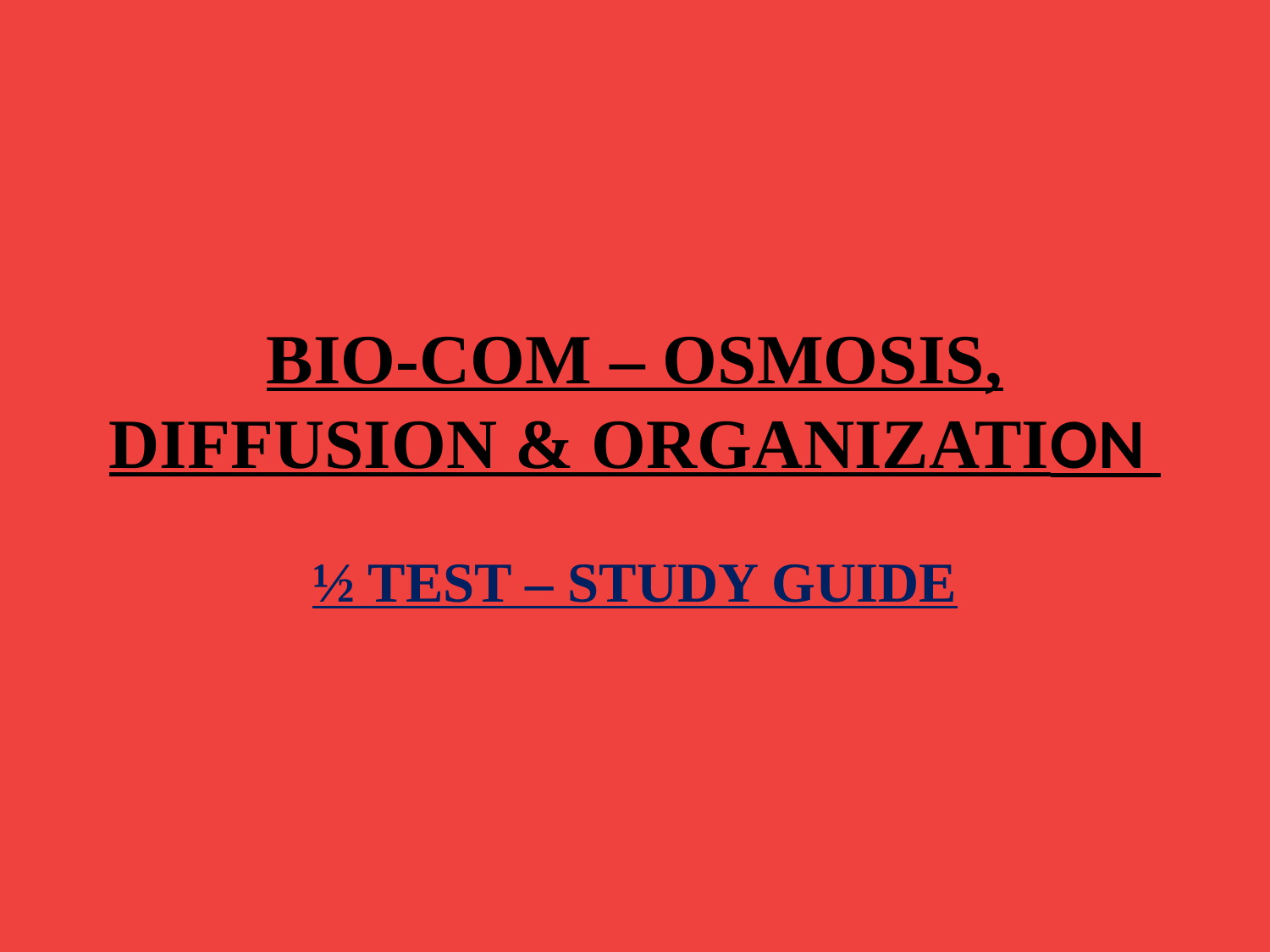

# BIO-COM – OSMOSIS, DIFFUSION & ORGANIZATION
½ TEST – STUDY GUIDE